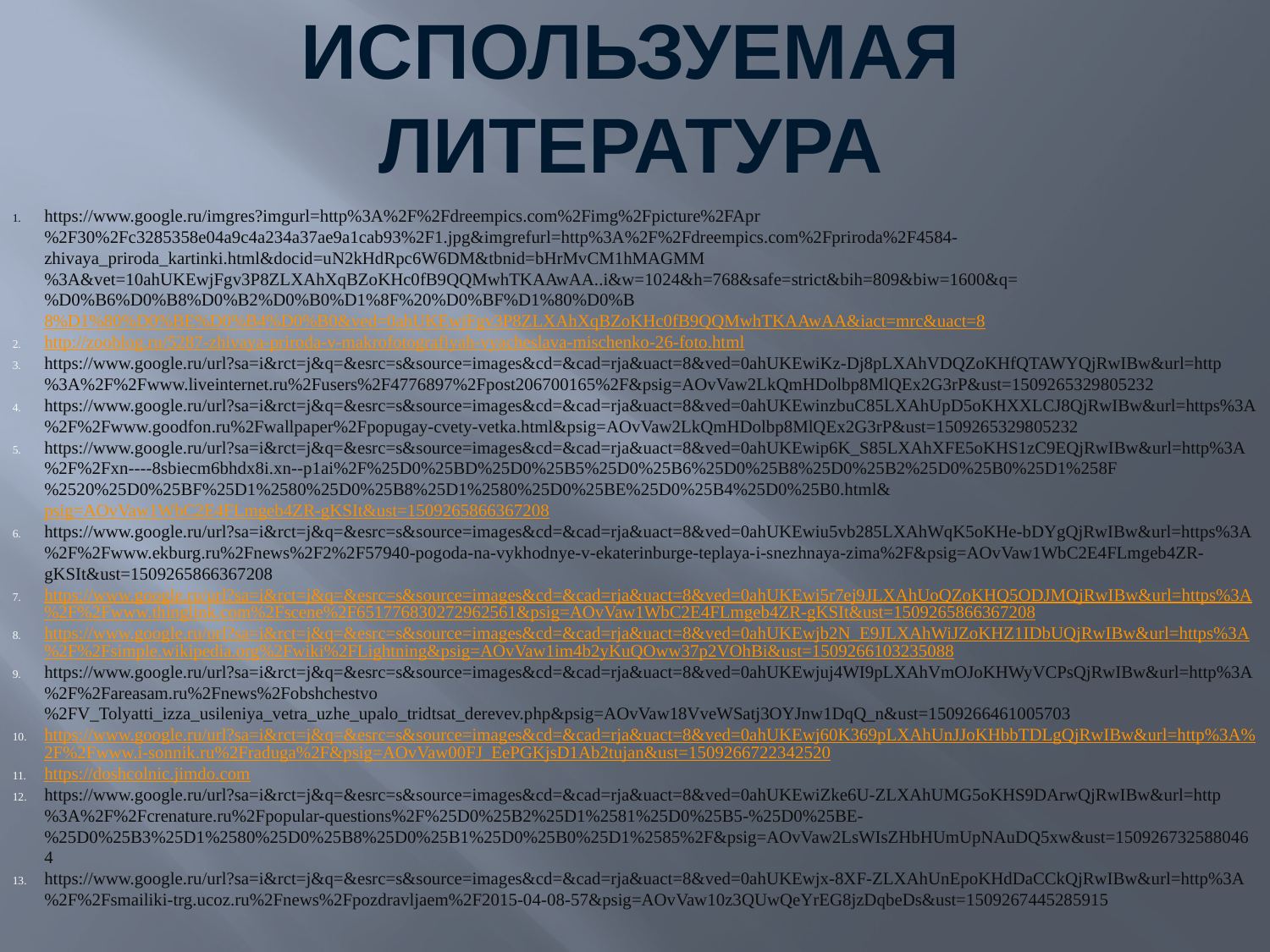

# Используемая литература
https://www.google.ru/imgres?imgurl=http%3A%2F%2Fdreempics.com%2Fimg%2Fpicture%2FApr%2F30%2Fc3285358e04a9c4a234a37ae9a1cab93%2F1.jpg&imgrefurl=http%3A%2F%2Fdreempics.com%2Fpriroda%2F4584-zhivaya_priroda_kartinki.html&docid=uN2kHdRpc6W6DM&tbnid=bHrMvCM1hMAGMM%3A&vet=10ahUKEwjFgv3P8ZLXAhXqBZoKHc0fB9QQMwhTKAAwAA..i&w=1024&h=768&safe=strict&bih=809&biw=1600&q=%D0%B6%D0%B8%D0%B2%D0%B0%D1%8F%20%D0%BF%D1%80%D0%B8%D1%80%D0%BE%D0%B4%D0%B0&ved=0ahUKEwjFgv3P8ZLXAhXqBZoKHc0fB9QQMwhTKAAwAA&iact=mrc&uact=8
http://zooblog.ru/5287-zhivaya-priroda-v-makrofotografiyah-vyacheslava-mischenko-26-foto.html
https://www.google.ru/url?sa=i&rct=j&q=&esrc=s&source=images&cd=&cad=rja&uact=8&ved=0ahUKEwiKz-Dj8pLXAhVDQZoKHfQTAWYQjRwIBw&url=http%3A%2F%2Fwww.liveinternet.ru%2Fusers%2F4776897%2Fpost206700165%2F&psig=AOvVaw2LkQmHDolbp8MlQEx2G3rP&ust=1509265329805232
https://www.google.ru/url?sa=i&rct=j&q=&esrc=s&source=images&cd=&cad=rja&uact=8&ved=0ahUKEwinzbuC85LXAhUpD5oKHXXLCJ8QjRwIBw&url=https%3A%2F%2Fwww.goodfon.ru%2Fwallpaper%2Fpopugay-cvety-vetka.html&psig=AOvVaw2LkQmHDolbp8MlQEx2G3rP&ust=1509265329805232
https://www.google.ru/url?sa=i&rct=j&q=&esrc=s&source=images&cd=&cad=rja&uact=8&ved=0ahUKEwip6K_S85LXAhXFE5oKHS1zC9EQjRwIBw&url=http%3A%2F%2Fxn----8sbiecm6bhdx8i.xn--p1ai%2F%25D0%25BD%25D0%25B5%25D0%25B6%25D0%25B8%25D0%25B2%25D0%25B0%25D1%258F%2520%25D0%25BF%25D1%2580%25D0%25B8%25D1%2580%25D0%25BE%25D0%25B4%25D0%25B0.html&psig=AOvVaw1WbC2E4FLmgeb4ZR-gKSIt&ust=1509265866367208
https://www.google.ru/url?sa=i&rct=j&q=&esrc=s&source=images&cd=&cad=rja&uact=8&ved=0ahUKEwiu5vb285LXAhWqK5oKHe-bDYgQjRwIBw&url=https%3A%2F%2Fwww.ekburg.ru%2Fnews%2F2%2F57940-pogoda-na-vykhodnye-v-ekaterinburge-teplaya-i-snezhnaya-zima%2F&psig=AOvVaw1WbC2E4FLmgeb4ZR-gKSIt&ust=1509265866367208
https://www.google.ru/url?sa=i&rct=j&q=&esrc=s&source=images&cd=&cad=rja&uact=8&ved=0ahUKEwi5r7ej9JLXAhUoQZoKHQ5ODJMQjRwIBw&url=https%3A%2F%2Fwww.thinglink.com%2Fscene%2F651776830272962561&psig=AOvVaw1WbC2E4FLmgeb4ZR-gKSIt&ust=1509265866367208
https://www.google.ru/url?sa=i&rct=j&q=&esrc=s&source=images&cd=&cad=rja&uact=8&ved=0ahUKEwjb2N_E9JLXAhWiJZoKHZ1IDbUQjRwIBw&url=https%3A%2F%2Fsimple.wikipedia.org%2Fwiki%2FLightning&psig=AOvVaw1im4b2yKuQOww37p2VOhBi&ust=1509266103235088
https://www.google.ru/url?sa=i&rct=j&q=&esrc=s&source=images&cd=&cad=rja&uact=8&ved=0ahUKEwjuj4WI9pLXAhVmOJoKHWyVCPsQjRwIBw&url=http%3A%2F%2Fareasam.ru%2Fnews%2Fobshchestvo%2FV_Tolyatti_izza_usileniya_vetra_uzhe_upalo_tridtsat_derevev.php&psig=AOvVaw18VveWSatj3OYJnw1DqQ_n&ust=1509266461005703
https://www.google.ru/url?sa=i&rct=j&q=&esrc=s&source=images&cd=&cad=rja&uact=8&ved=0ahUKEwj60K369pLXAhUnJJoKHbbTDLgQjRwIBw&url=http%3A%2F%2Fwww.i-sonnik.ru%2Fraduga%2F&psig=AOvVaw00FJ_EePGKjsD1Ab2tujan&ust=1509266722342520
https://doshcolnic.jimdo.com
https://www.google.ru/url?sa=i&rct=j&q=&esrc=s&source=images&cd=&cad=rja&uact=8&ved=0ahUKEwiZke6U-ZLXAhUMG5oKHS9DArwQjRwIBw&url=http%3A%2F%2Fcrenature.ru%2Fpopular-questions%2F%25D0%25B2%25D1%2581%25D0%25B5-%25D0%25BE-%25D0%25B3%25D1%2580%25D0%25B8%25D0%25B1%25D0%25B0%25D1%2585%2F&psig=AOvVaw2LsWIsZHbHUmUpNAuDQ5xw&ust=1509267325880464
https://www.google.ru/url?sa=i&rct=j&q=&esrc=s&source=images&cd=&cad=rja&uact=8&ved=0ahUKEwjx-8XF-ZLXAhUnEpoKHdDaCCkQjRwIBw&url=http%3A%2F%2Fsmailiki-trg.ucoz.ru%2Fnews%2Fpozdravljaem%2F2015-04-08-57&psig=AOvVaw10z3QUwQeYrEG8jzDqbeDs&ust=1509267445285915